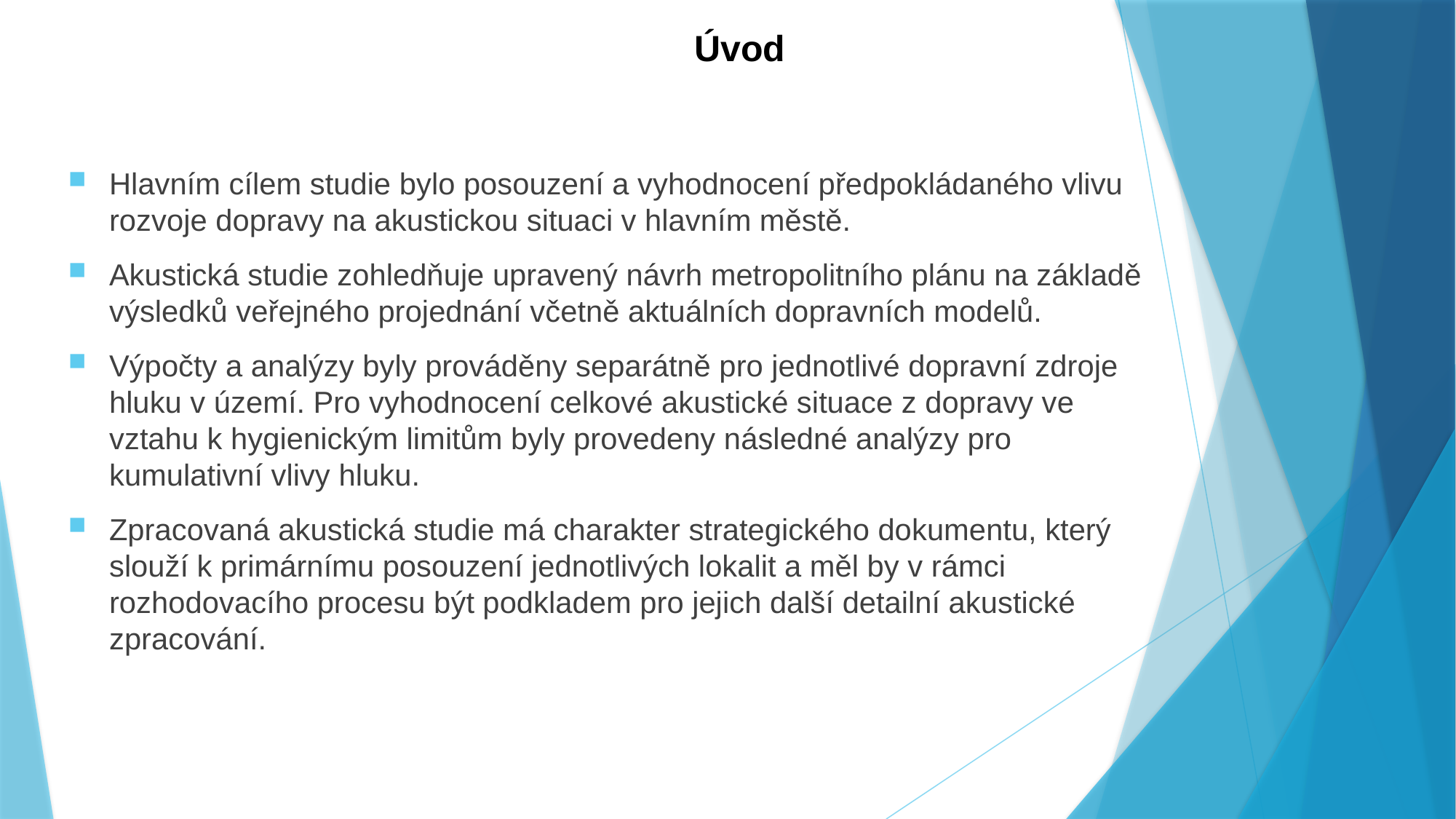

# Úvod

Hlavním cílem studie bylo posouzení a vyhodnocení předpokládaného vlivu rozvoje dopravy na akustickou situaci v hlavním městě.
Akustická studie zohledňuje upravený návrh metropolitního plánu na základě výsledků veřejného projednání včetně aktuálních dopravních modelů.
Výpočty a analýzy byly prováděny separátně pro jednotlivé dopravní zdroje hluku v území. Pro vyhodnocení celkové akustické situace z dopravy ve vztahu k hygienickým limitům byly provedeny následné analýzy pro kumulativní vlivy hluku.
Zpracovaná akustická studie má charakter strategického dokumentu, který slouží k primárnímu posouzení jednotlivých lokalit a měl by v rámci rozhodovacího procesu být podkladem pro jejich další detailní akustické zpracování.